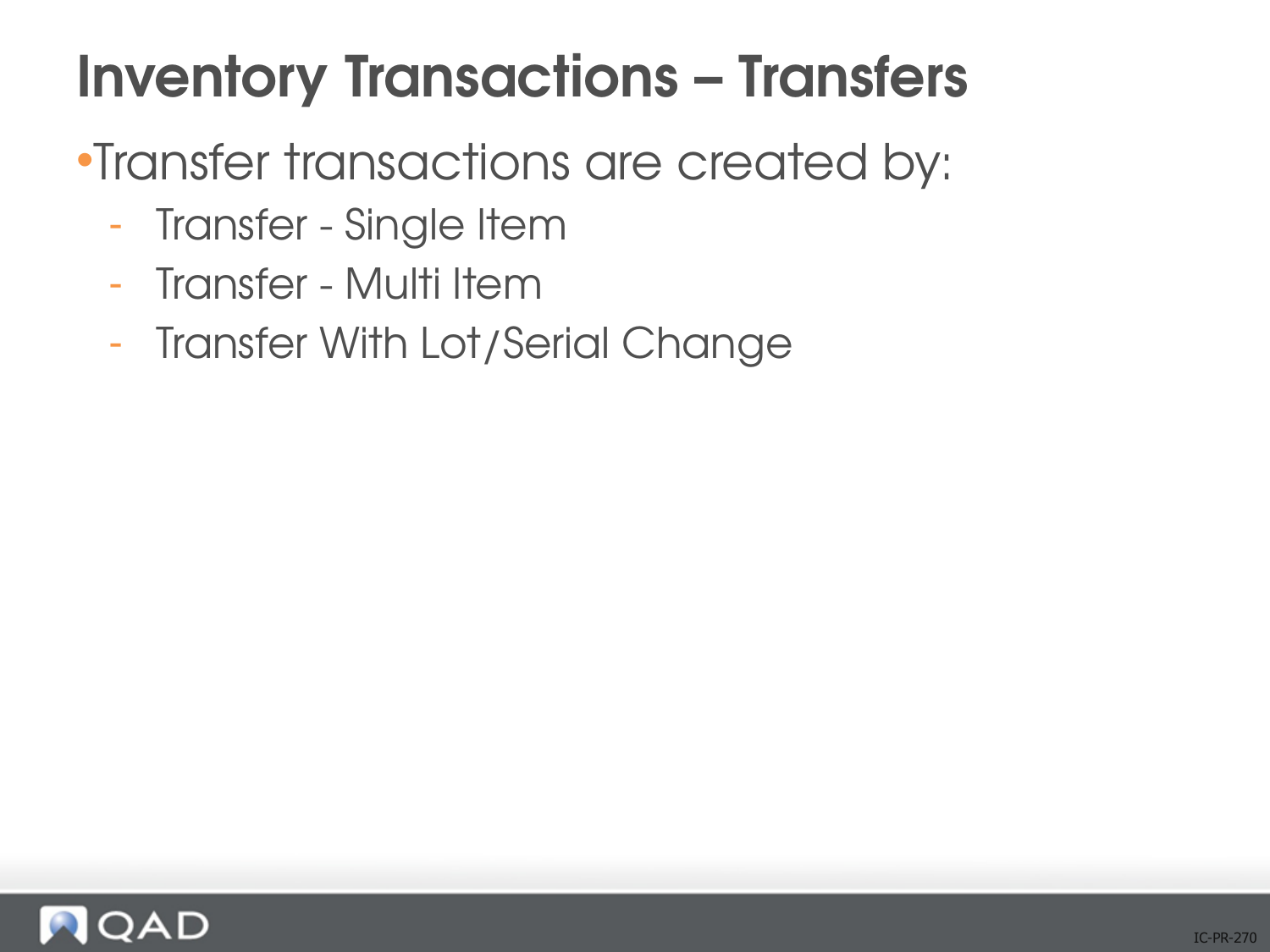

# Inventory Transactions – Transfers
Transfer transactions are created by:
Transfer - Single Item
Transfer - Multi Item
Transfer With Lot/Serial Change
IC-PR-270